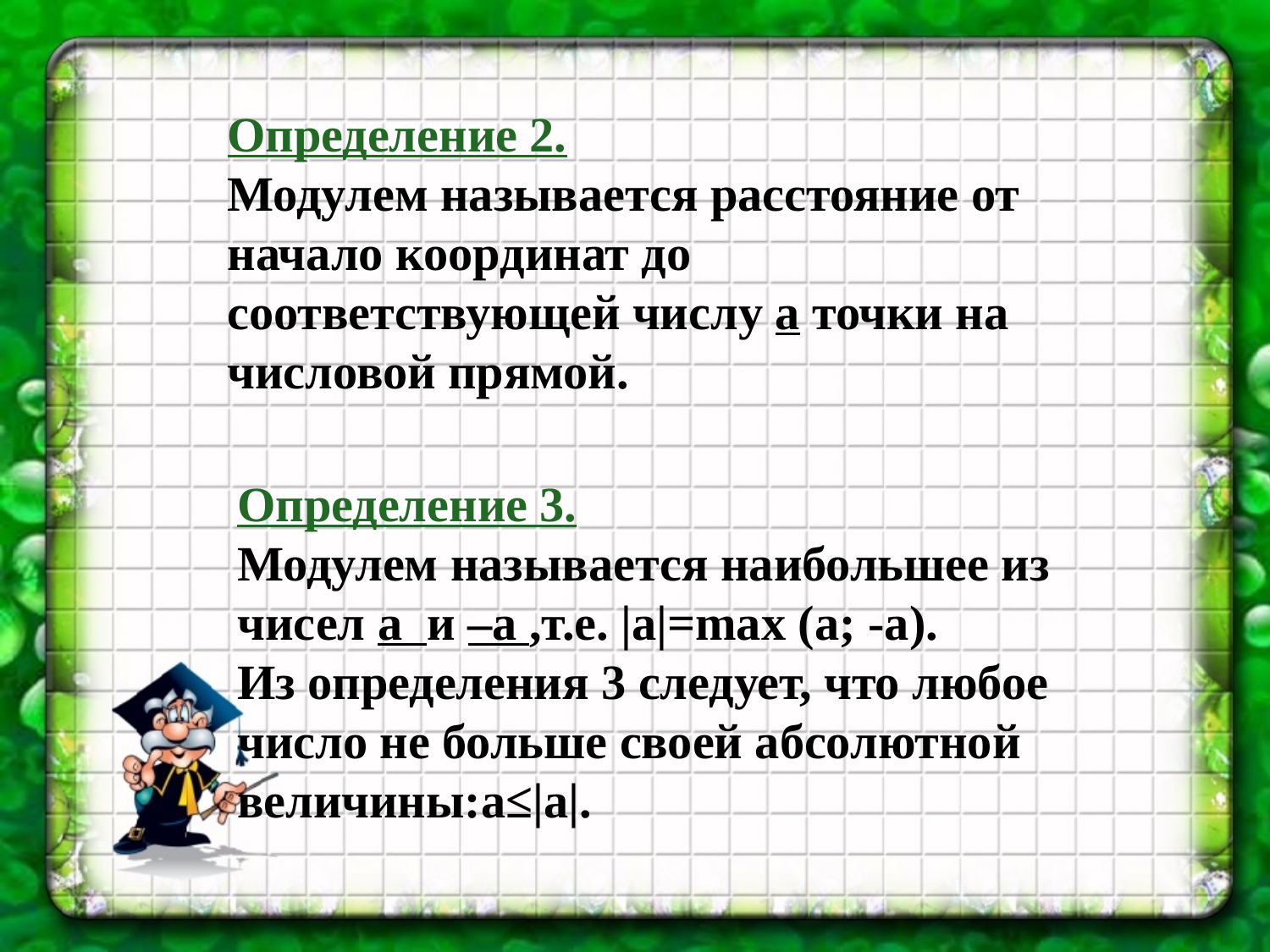

Определение 2.
Модулем называется расстояние от начало координат до соответствующей числу а точки на числовой прямой.

Определение 3.
Модулем называется наибольшее из чисел а  и –а ,т.е. |a|=max (а; -а).
Из определения 3 следует, что любое число не больше своей абсолютной величины:a≤|a|.